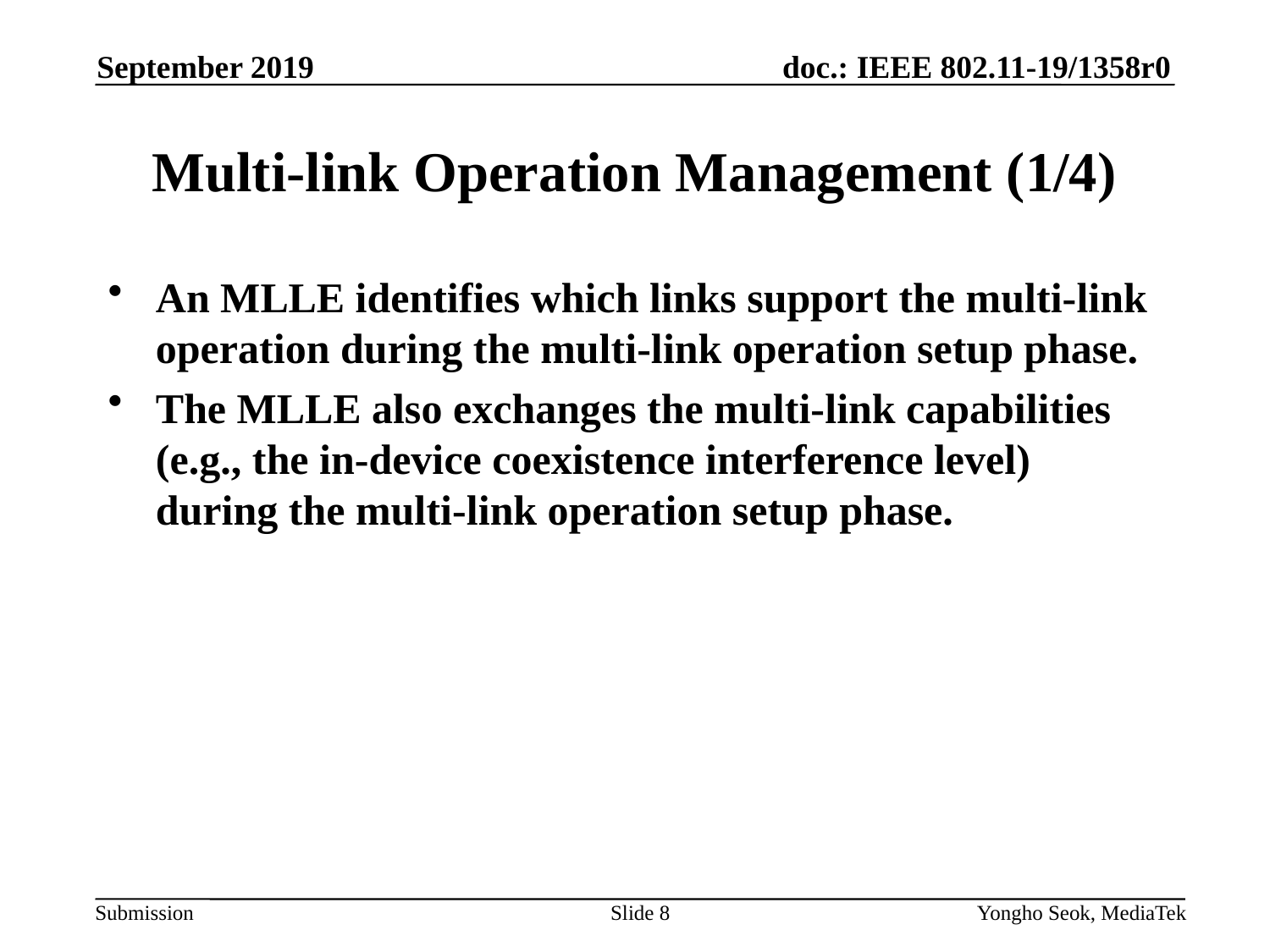

September 2019
# Multi-link Operation Management (1/4)
An MLLE identifies which links support the multi-link operation during the multi-link operation setup phase.
The MLLE also exchanges the multi-link capabilities (e.g., the in-device coexistence interference level) during the multi-link operation setup phase.
Slide 8
Yongho Seok, MediaTek